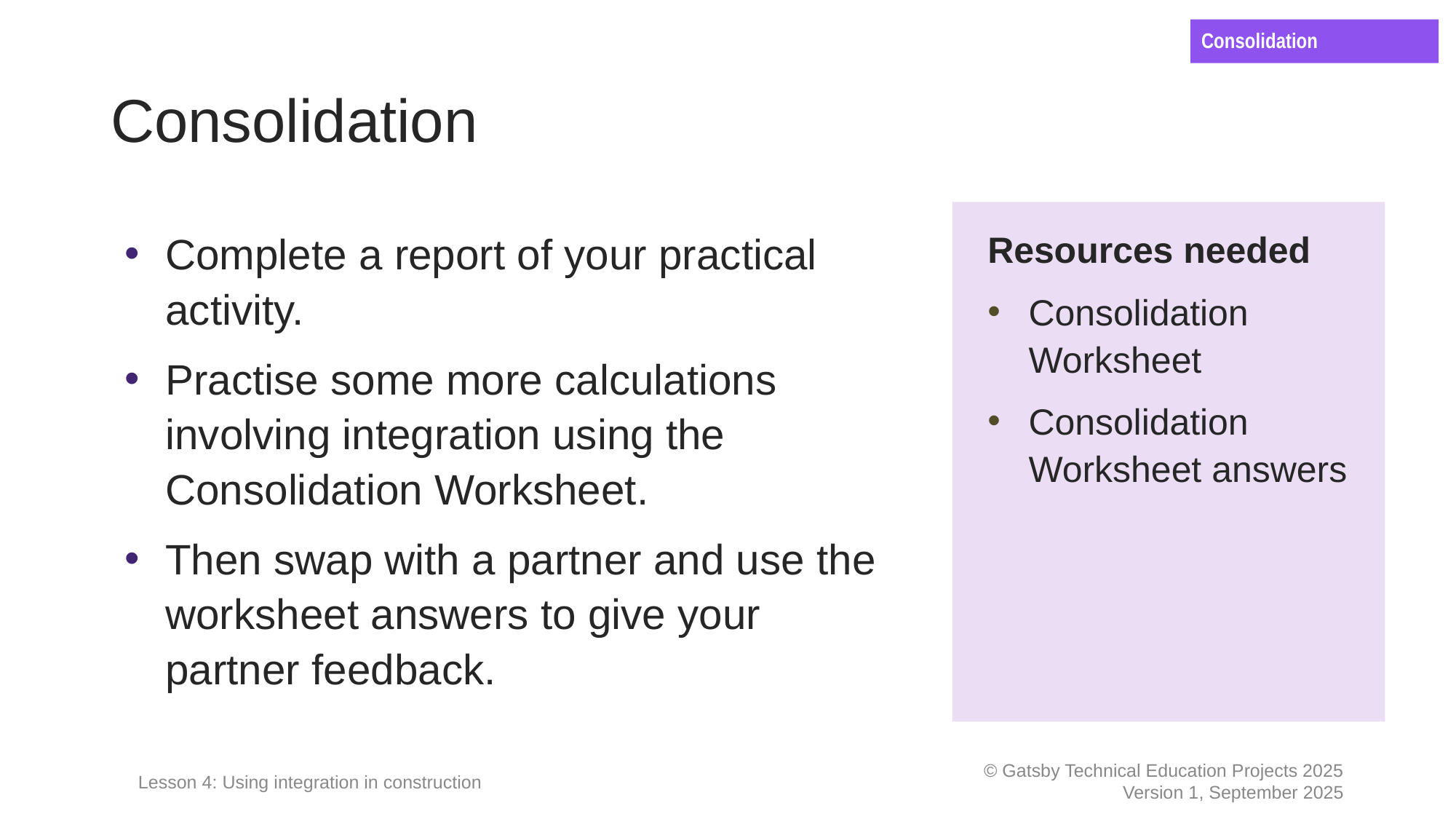

Consolidation
# Consolidation
Resources needed
Consolidation Worksheet
Consolidation Worksheet answers

Complete a report of your practical activity.
Practise some more calculations involving integration using the Consolidation Worksheet.
Then swap with a partner and use the worksheet answers to give your partner feedback.
Lesson 4: Using integration in construction